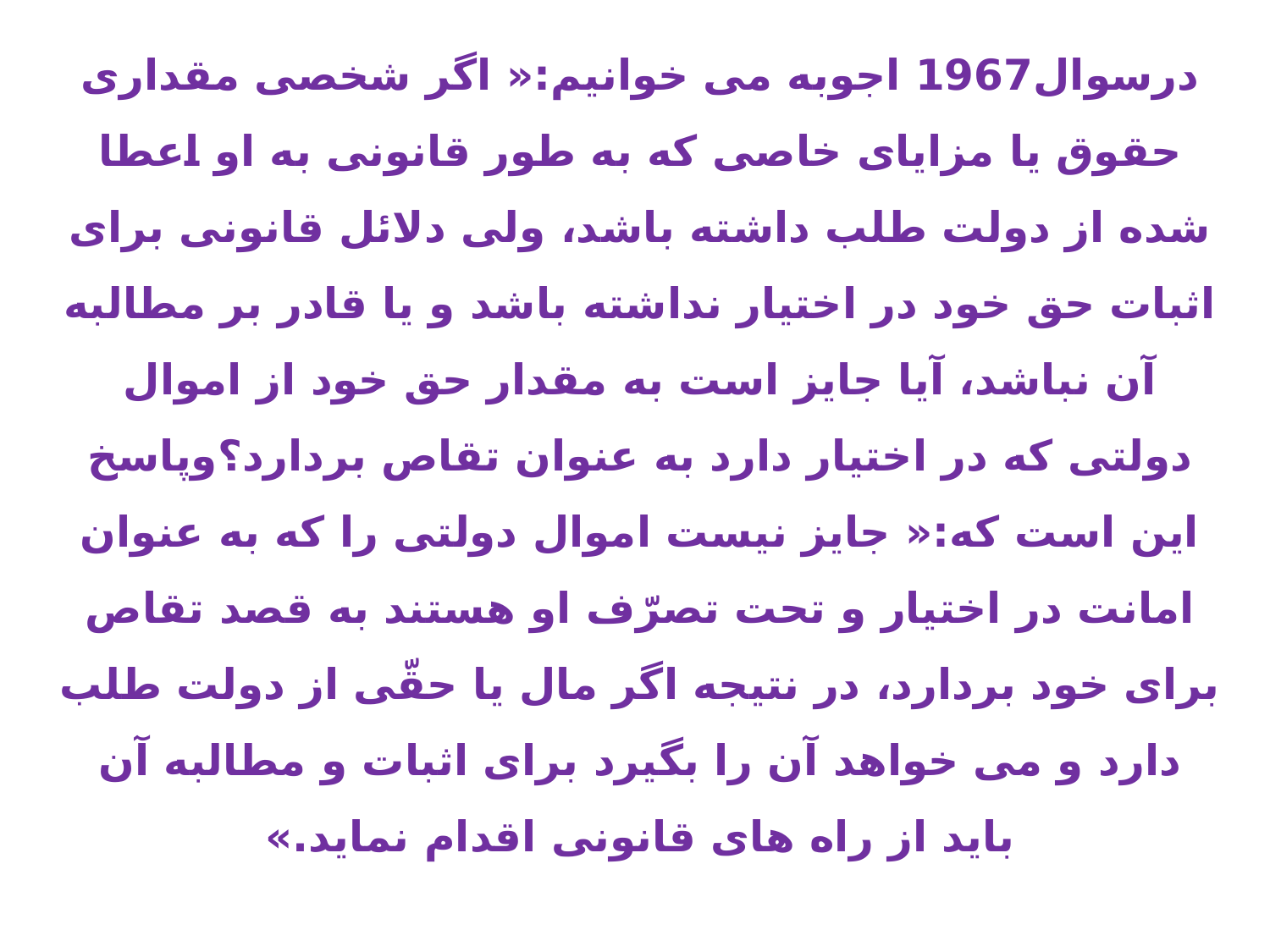

درسوال1967 اجوبه می خوانیم:« اگر شخصی مقداری حقوق یا مزایای خاصی که به طور قانونی به او اعطا شده از دولت طلب داشته باشد، ولی دلائل قانونی برای اثبات حق خود در اختیار نداشته باشد و یا قادر بر مطالبه آن نباشد، آیا جایز است به مقدار حق خود از اموال دولتی که در اختیار دارد به عنوان تقاص بردارد؟وپاسخ این است که:« جایز نیست اموال دولتی را که به عنوان امانت در اختیار و تحت تصرّف او هستند به قصد تقاص برای خود بردارد، در نتیجه اگر مال یا حقّی از دولت طلب دارد و می خواهد آن را بگیرد برای اثبات و مطالبه آن باید از راه های قانونی اقدام نماید.»